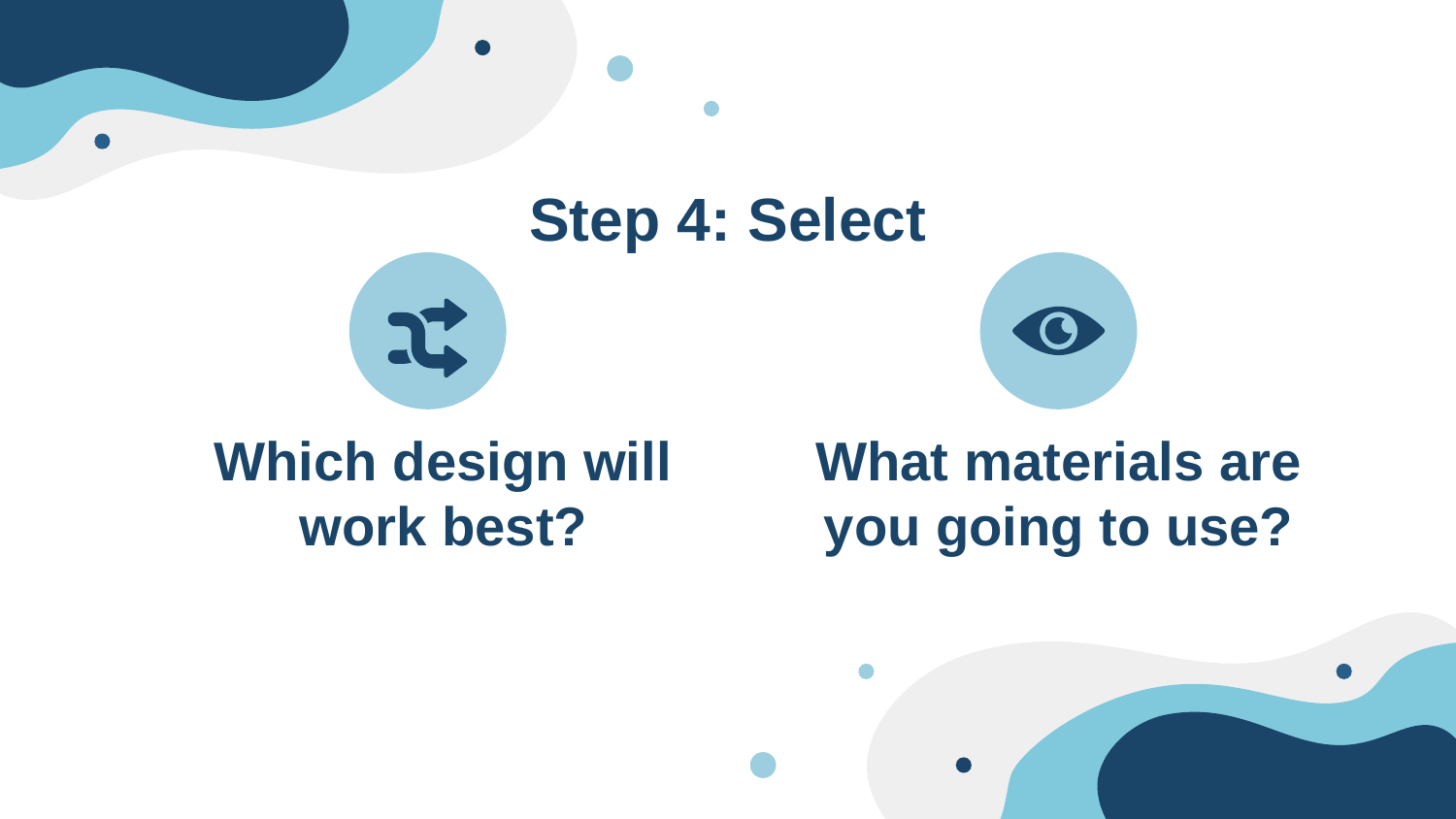

Step 4: Select

What materials are you going to use?
Which design will work best?